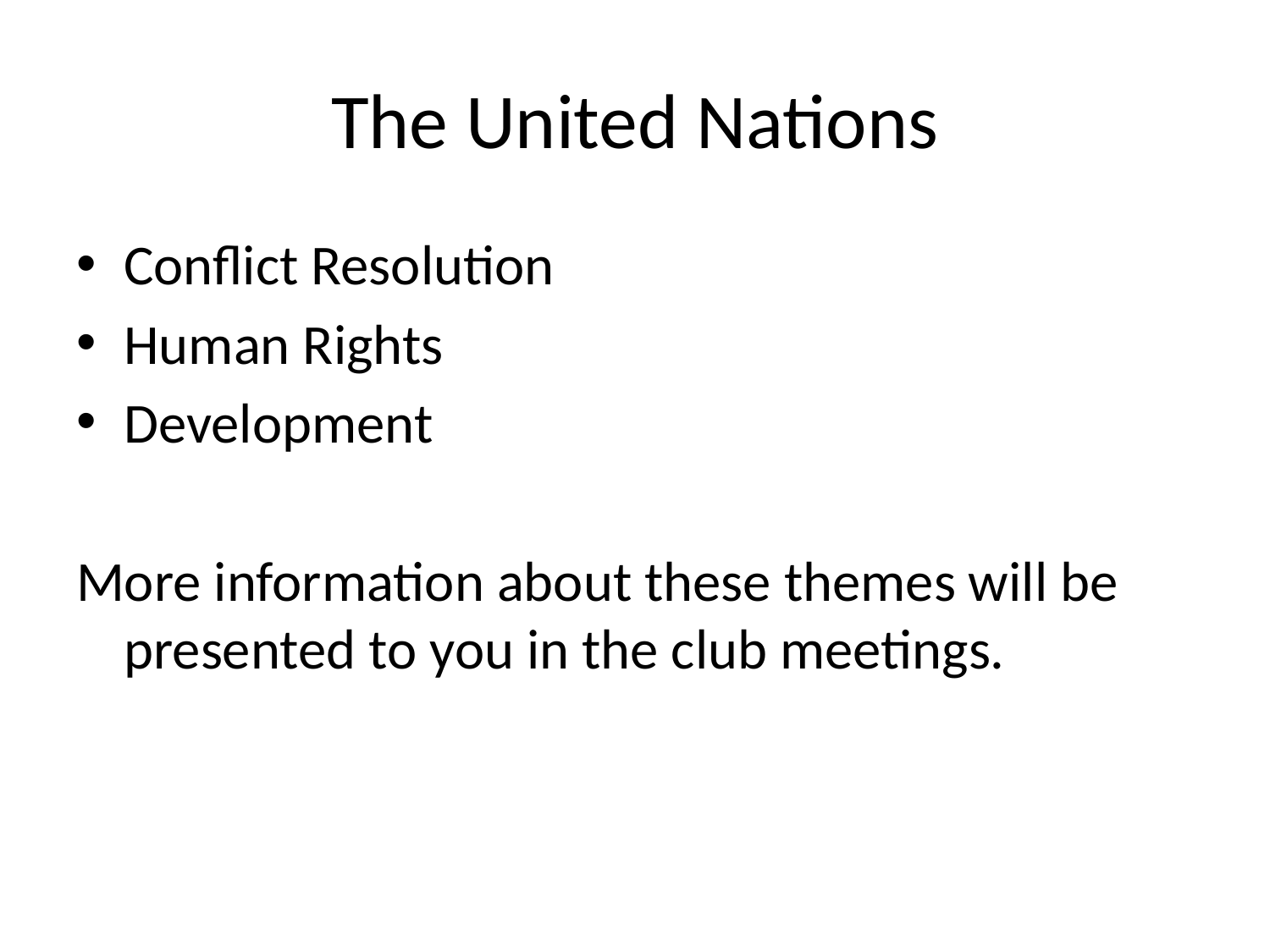

# The United Nations
Conflict Resolution
Human Rights
Development

More information about these themes will be presented to you in the club meetings.